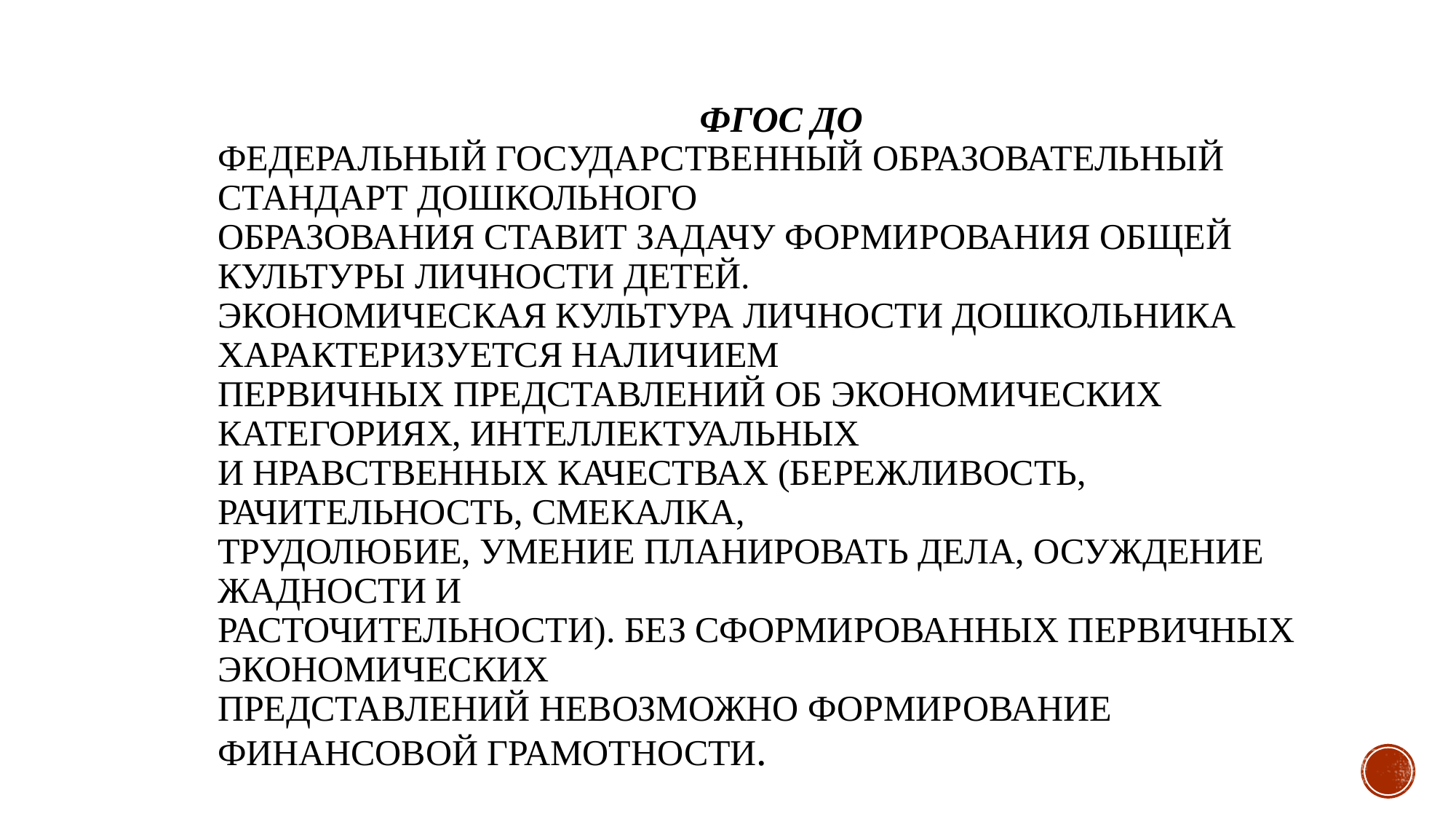

# ФГОС ДО Федеральный государственный образовательный стандарт дошкольного образования ставит задачу формирования общей культуры личности детей. Экономическая культура личности дошкольника характеризуется наличием первичных представлений об экономических категориях, интеллектуальных и нравственных качествах (бережливость, рачительность, смекалка, трудолюбие, умение планировать дела, осуждение жадности и расточительности). Без сформированных первичных экономических представлений невозможно формирование финансовой грамотности.